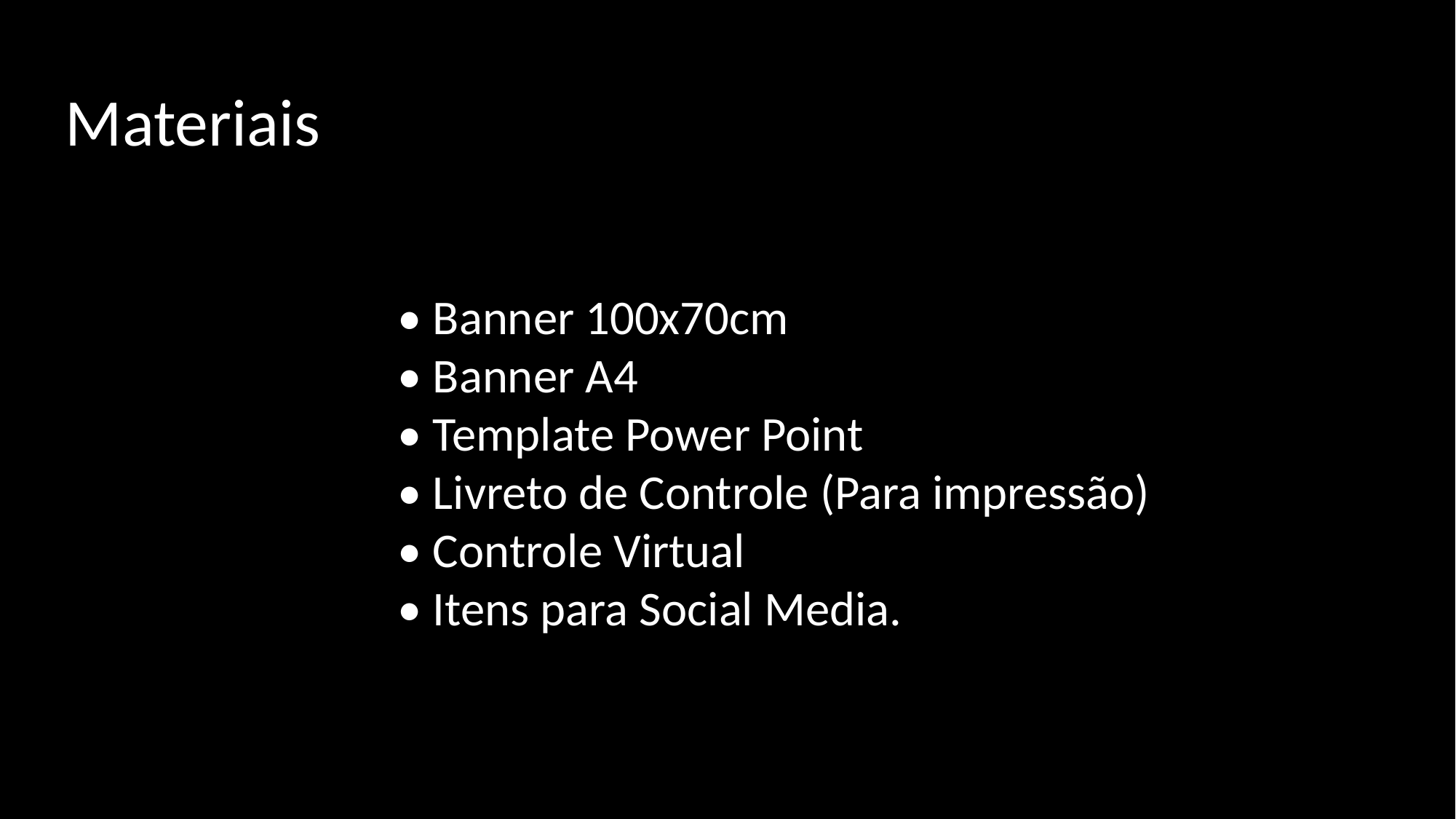

Materiais

• Banner 100x70cm
• Banner A4
• Template Power Point
• Livreto de Controle (Para impressão)
• Controle Virtual
• Itens para Social Media.